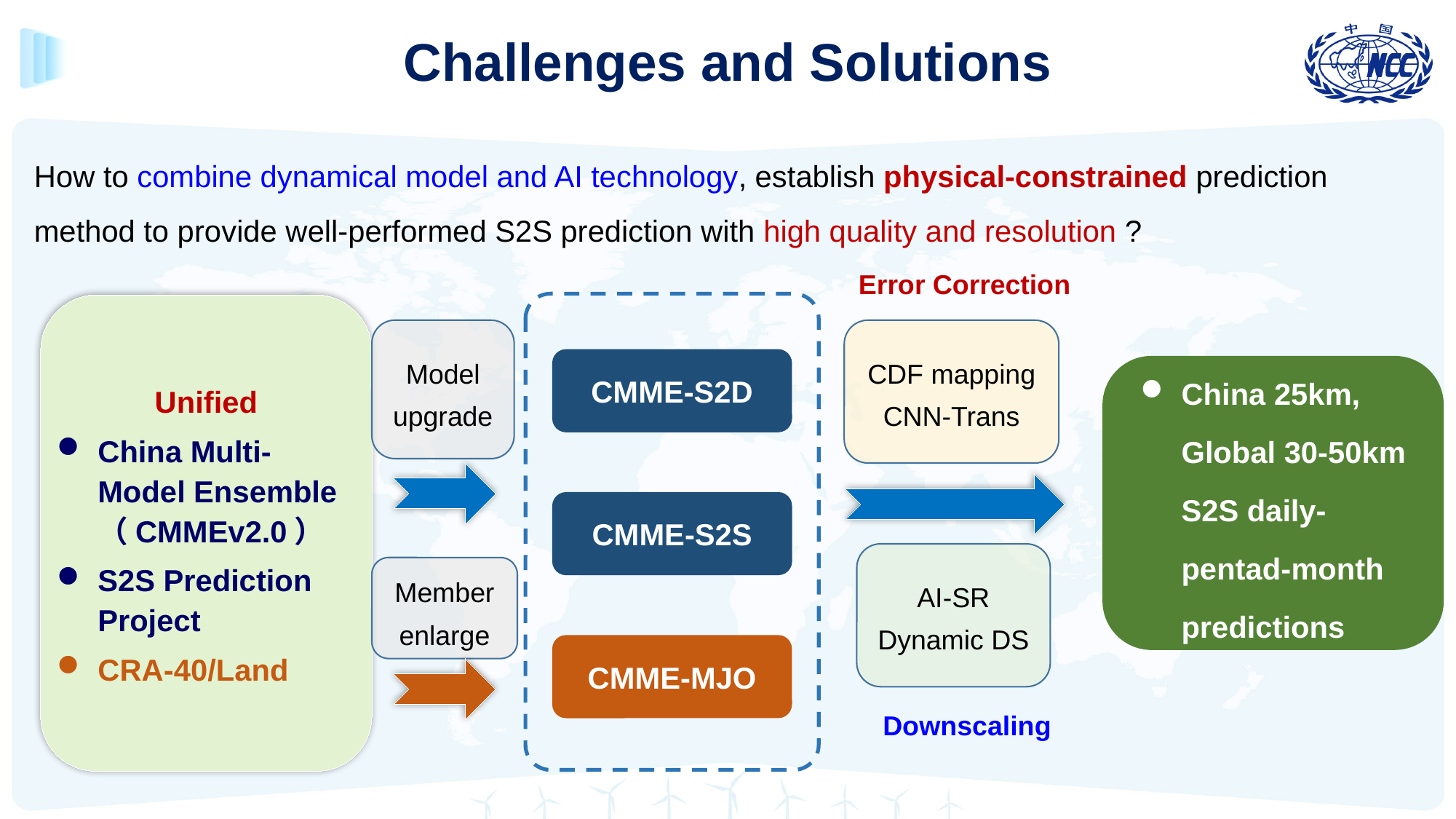

Challenges and Solutions
How to combine dynamical model and AI technology, establish physical-constrained prediction method to provide well-performed S2S prediction with high quality and resolution ?
Error Correction

CMME-S2D
CMME-S2S
CMME-MJO
Unified
China Multi-Model Ensemble （CMMEv2.0）
S2S Prediction Project
CRA-40/Land
Model upgrade
CDF mapping
CNN-Trans
China 25km, Global 30-50km S2S daily-pentad-month predictions

AI-SR
Dynamic DS
Member enlarge

Downscaling